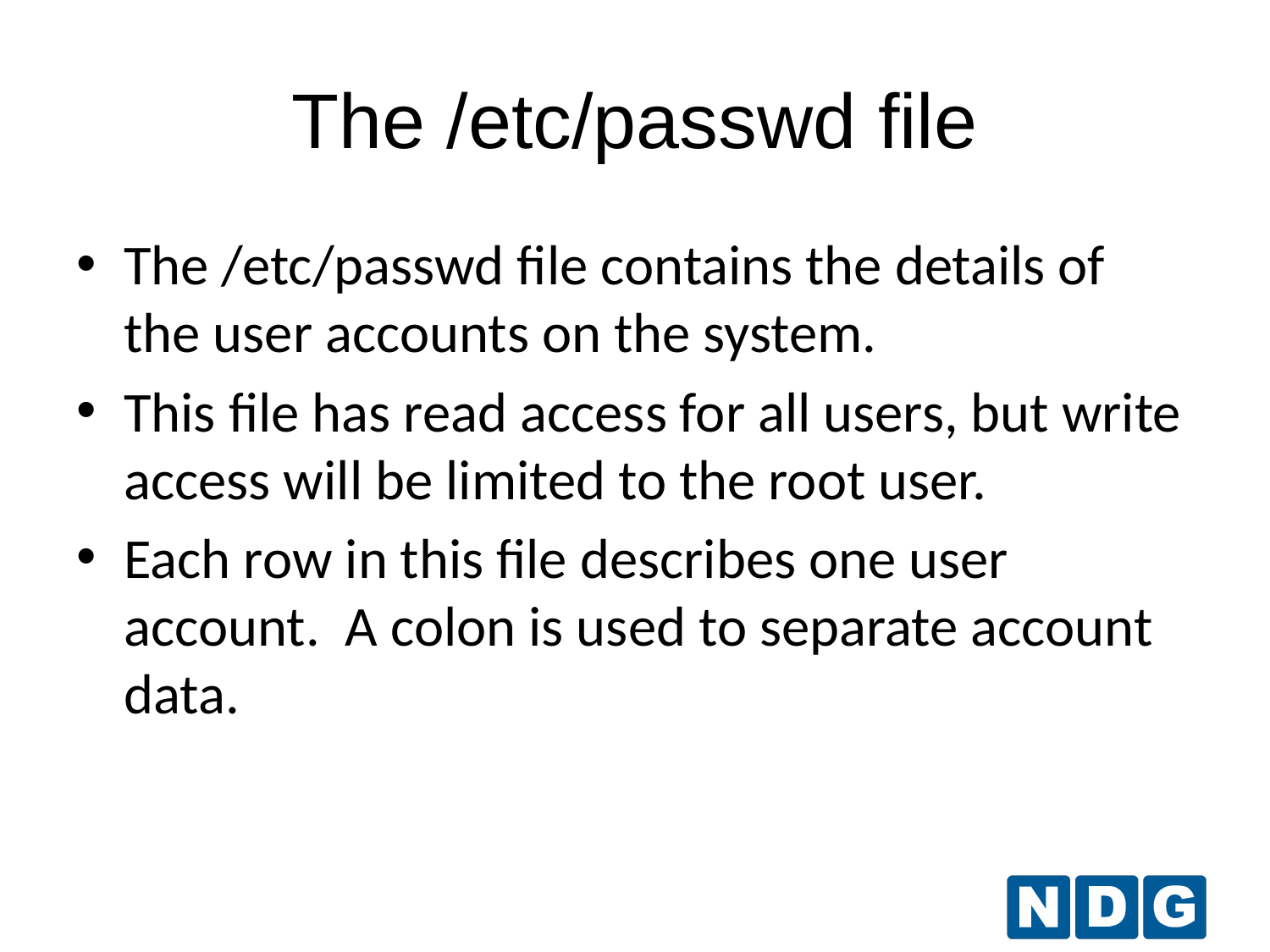

The /etc/passwd file
The /etc/passwd file contains the details of the user accounts on the system.
This file has read access for all users, but write access will be limited to the root user.
Each row in this file describes one user account.  A colon is used to separate account data.